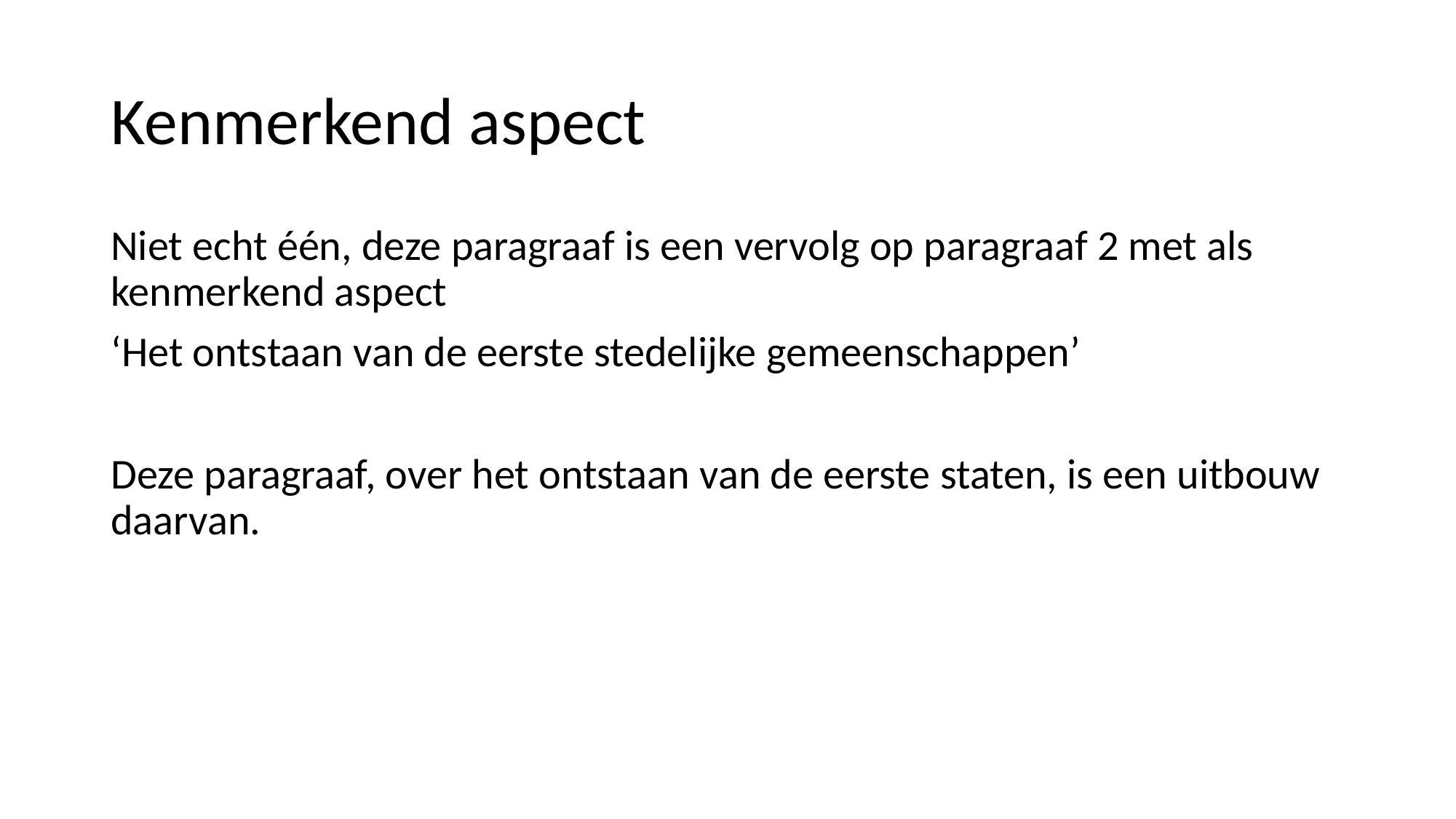

# Kenmerkend aspect
Niet echt één, deze paragraaf is een vervolg op paragraaf 2 met als kenmerkend aspect
‘Het ontstaan van de eerste stedelijke gemeenschappen’

Deze paragraaf, over het ontstaan van de eerste staten, is een uitbouw daarvan.